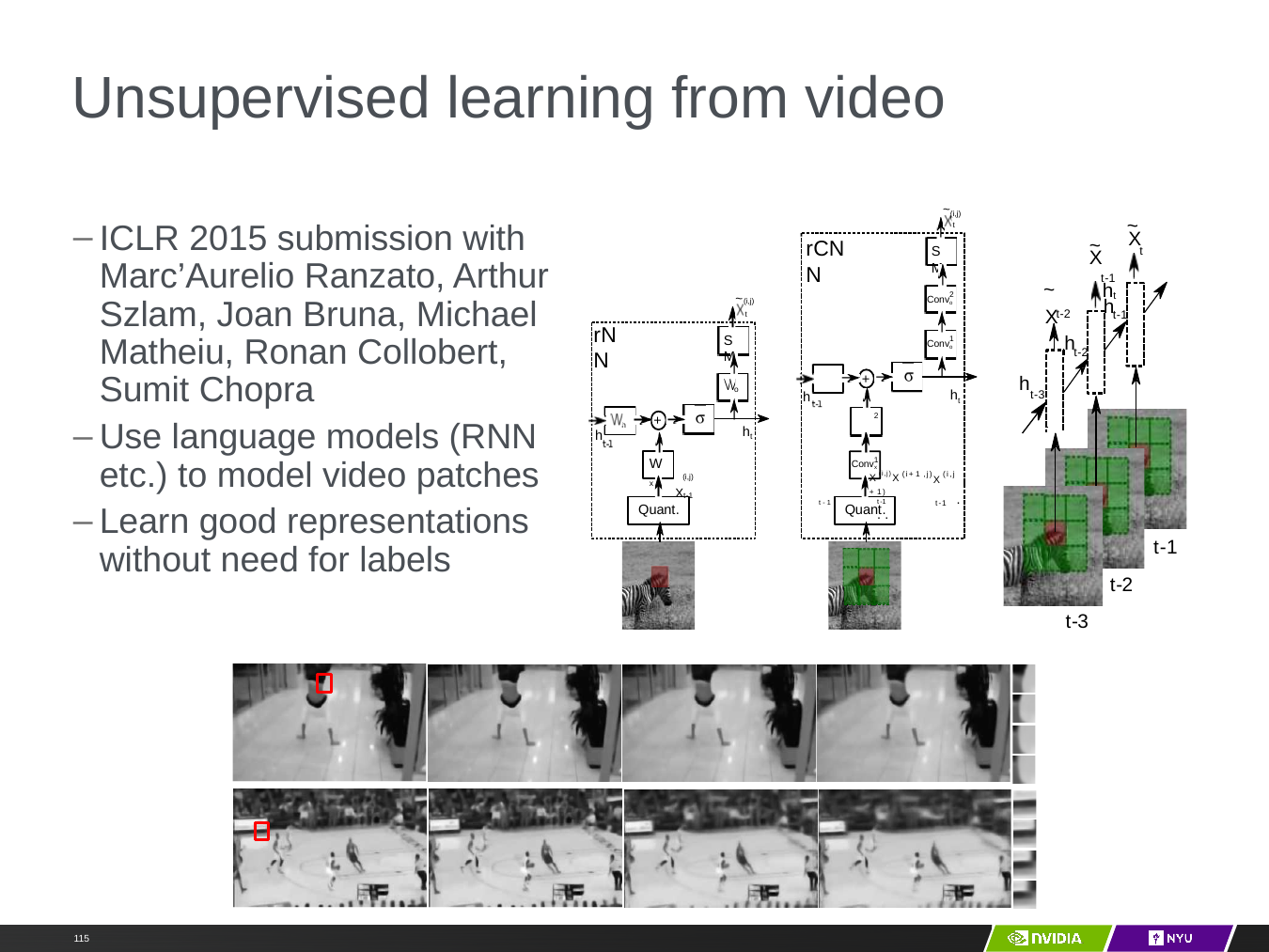

Y LeCun
# Unsupervised learning from video
ICLR 2015 submission with Marc’Aurelio Ranzato, Arthur Szlam, Joan Bruna, Michael Matheiu, Ronan Collobert, Sumit Chopra
Use language models (RNN  etc.) to model video patches
Learn good representations  without need for labels

~(i,j)
t
~

X

rCNN
~
X
t-1	ht

SM
t

~  X

2

~(i,j)
t

Convo
h

t-2

t-1

rNN

h

SM

1

Convo

t-2

+

Convh
h

o

ht
t-3

h

2

+

Convx

h

ht

h

1
Wx
Convx

(i,j)

X ( i , j )    X ( i +   1            , j ) X ( i , j +    1     )
t - 1                                                                                t - 1	t - 1 . . .

Xt-1

Quant.
Quant.

t-1

t-2

t-3